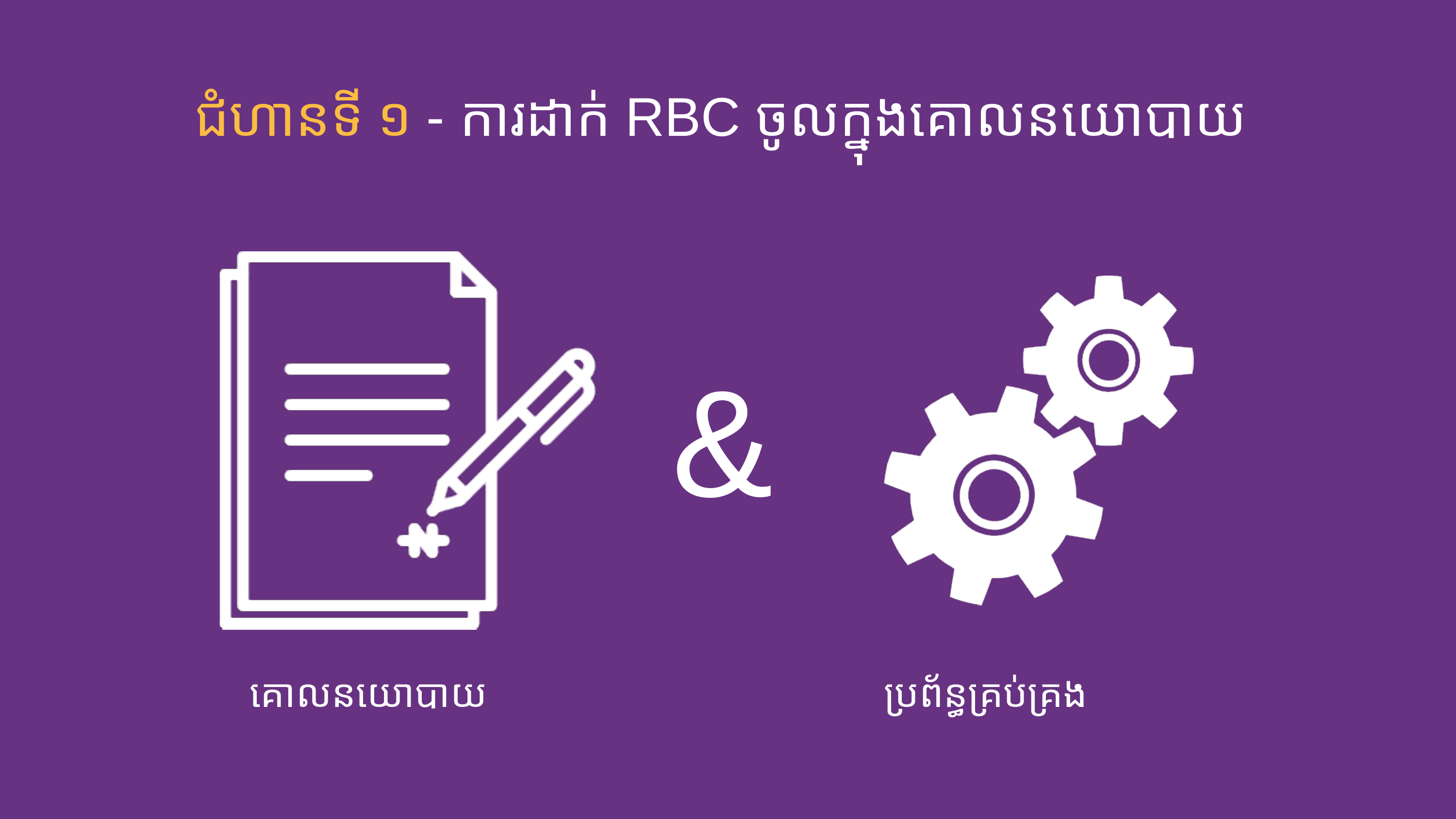

ជំហានទី ១ - ការដាក់ RBC ចូលក្នុងគោលនយោបាយ

&
ប្រព័ន្ធគ្រប់គ្រង
គោលនយោបាយ